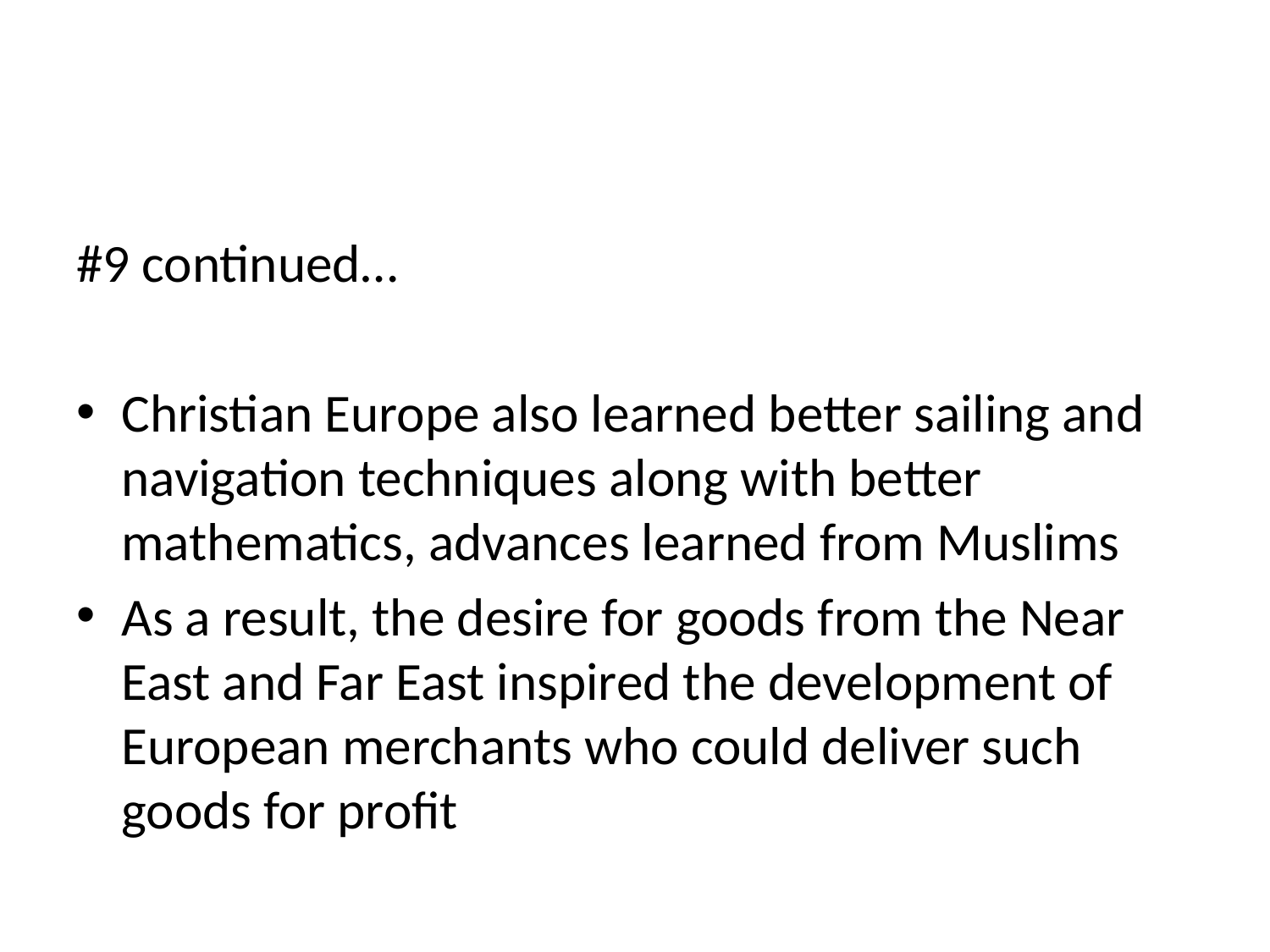

#
#9 continued…

Christian Europe also learned better sailing and navigation techniques along with better mathematics, advances learned from Muslims
As a result, the desire for goods from the Near East and Far East inspired the development of European merchants who could deliver such goods for profit